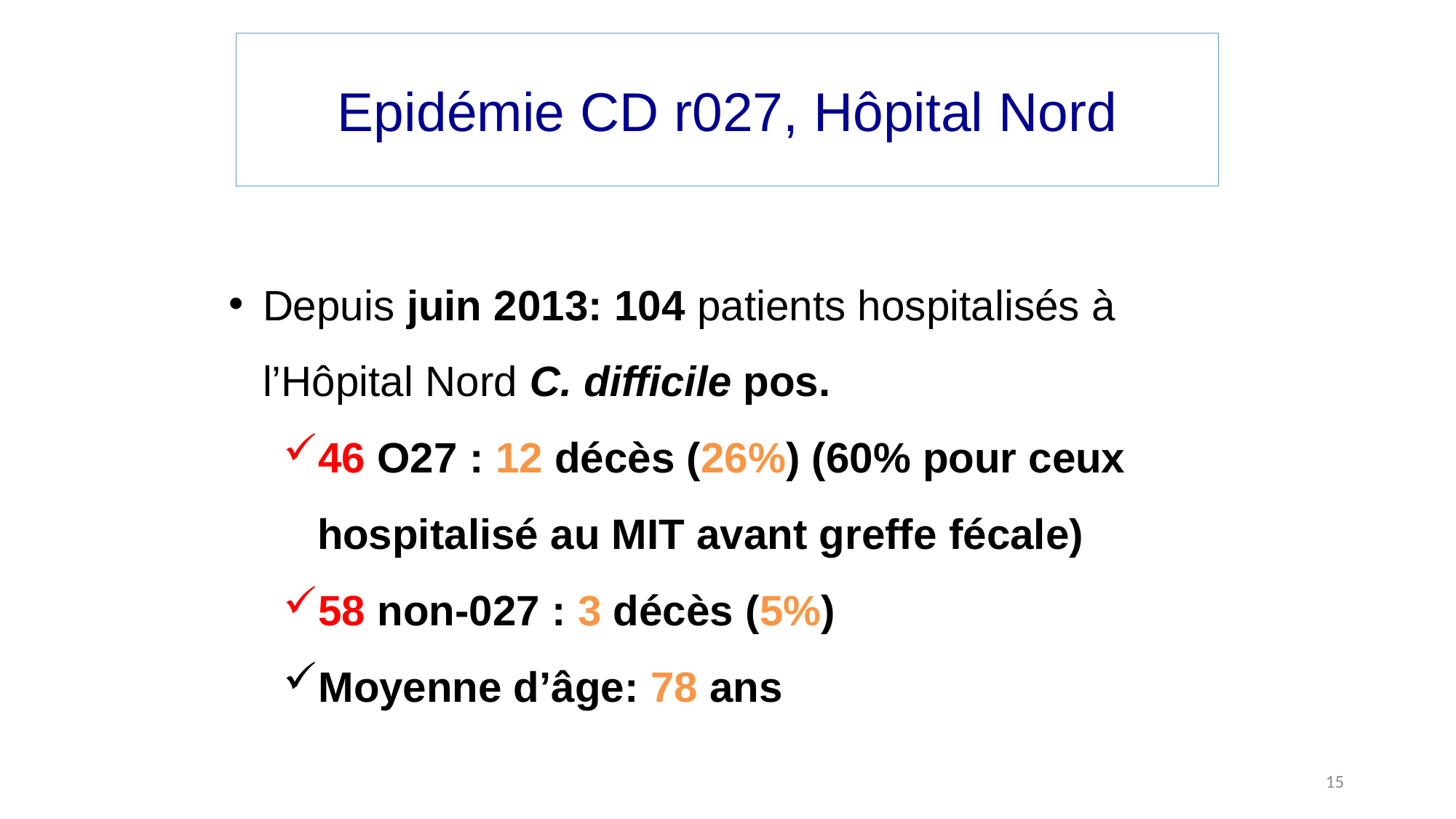

Epidémie CD r027, Hôpital Nord

Depuis juin 2013: 104 patients hospitalisés à l’Hôpital Nord C. difficile pos.
46 O27 : 12 décès (26%) (60% pour ceux hospitalisé au MIT avant greffe fécale)
58 non-027 : 3 décès (5%)
Moyenne d’âge: 78 ans

15